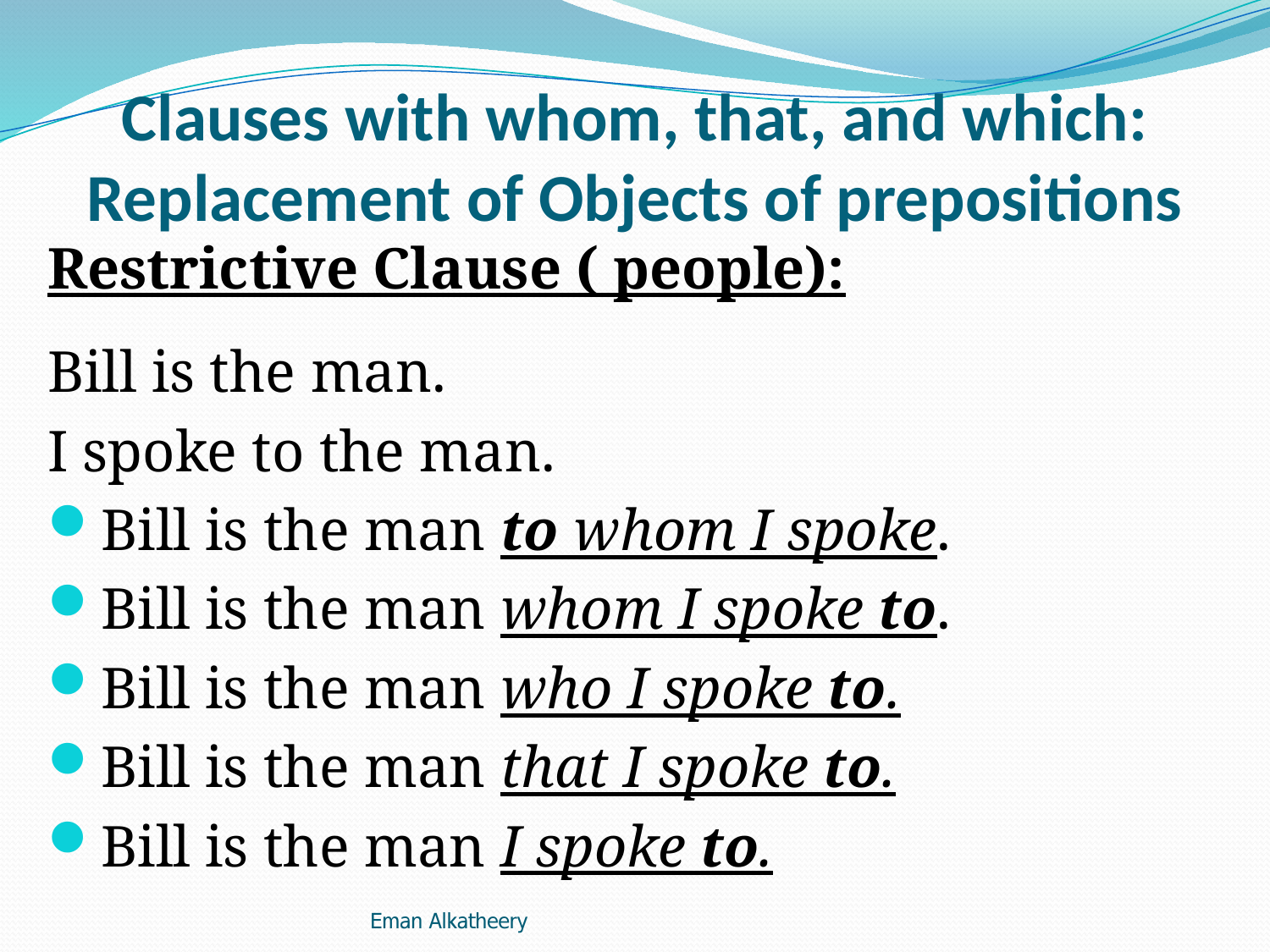

# Clauses with whom, that, and which: Replacement of Objects of prepositions
Restrictive Clause ( people):

Bill is the man.
I spoke to the man.
Bill is the man to whom I spoke.
Bill is the man whom I spoke to.
Bill is the man who I spoke to.
Bill is the man that I spoke to.
Bill is the man I spoke to.
Eman Alkatheery